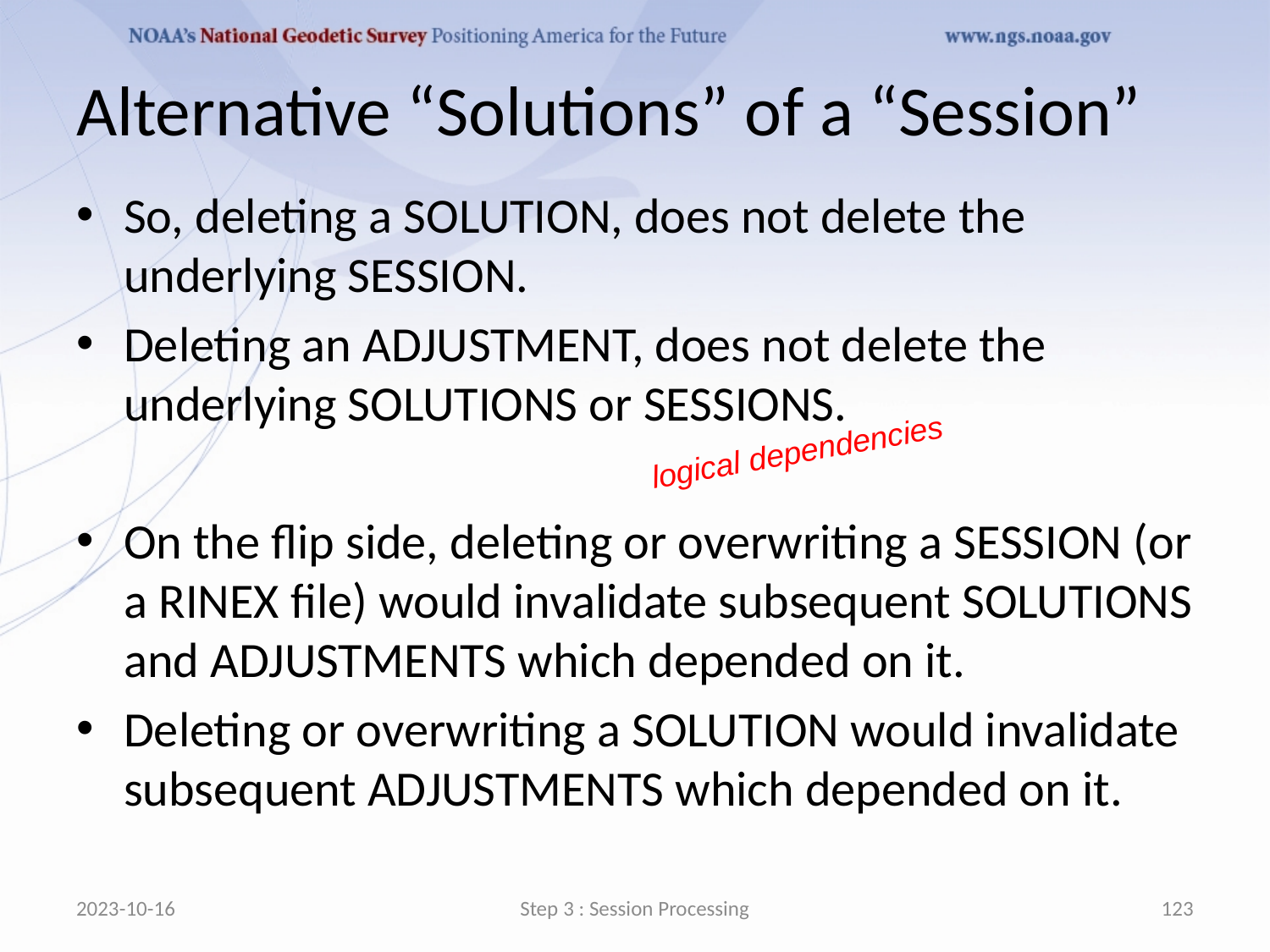

# Alternative “Solutions” of a “Session”
So, deleting a SOLUTION, does not delete the underlying SESSION.
Deleting an ADJUSTMENT, does not delete the underlying SOLUTIONS or SESSIONS.

On the flip side, deleting or overwriting a SESSION (or a RINEX file) would invalidate subsequent SOLUTIONS and ADJUSTMENTS which depended on it.
Deleting or overwriting a SOLUTION would invalidate subsequent ADJUSTMENTS which depended on it.
logical dependencies
2023-10-16
Step 3 : Session Processing
123